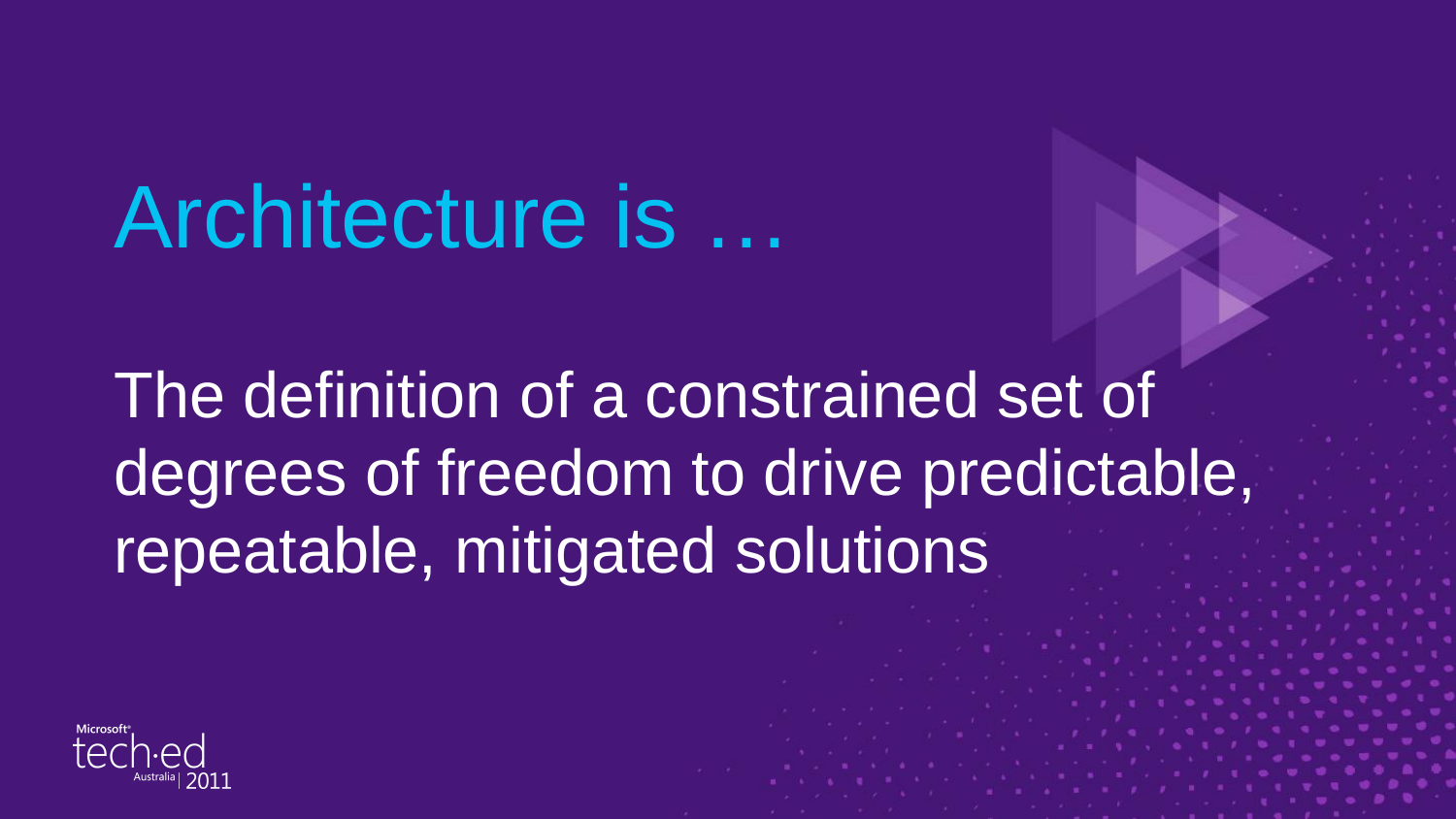

Architecture is …
The definition of a constrained set of degrees of freedom to drive predictable, repeatable, mitigated solutions